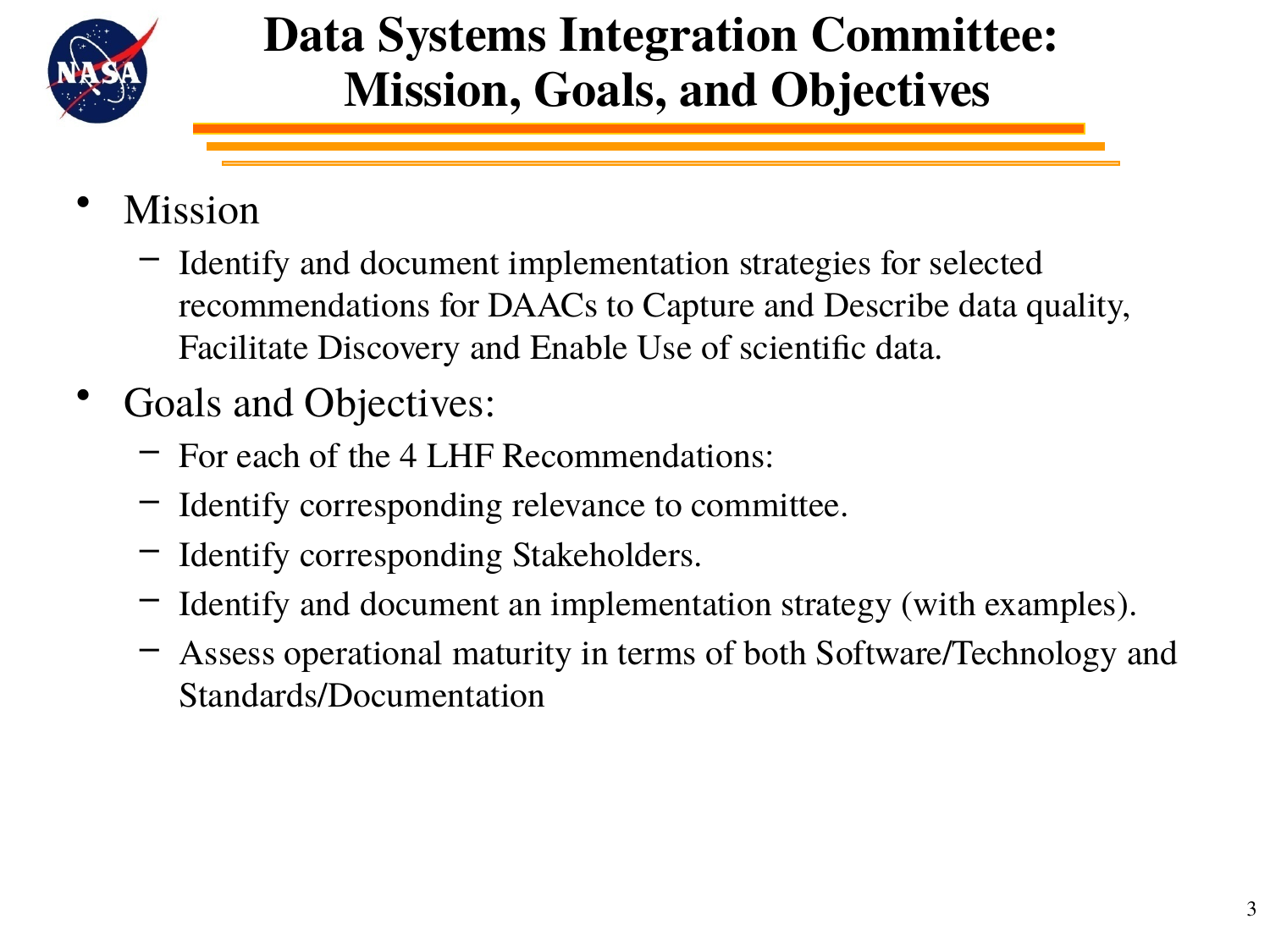

# Data Systems Integration Committee: Mission, Goals, and Objectives
Mission
Identify and document implementation strategies for selected recommendations for DAACs to Capture and Describe data quality, Facilitate Discovery and Enable Use of scientific data.
Goals and Objectives:
For each of the 4 LHF Recommendations:
Identify corresponding relevance to committee.
Identify corresponding Stakeholders.
Identify and document an implementation strategy (with examples).
Assess operational maturity in terms of both Software/Technology and Standards/Documentation
3